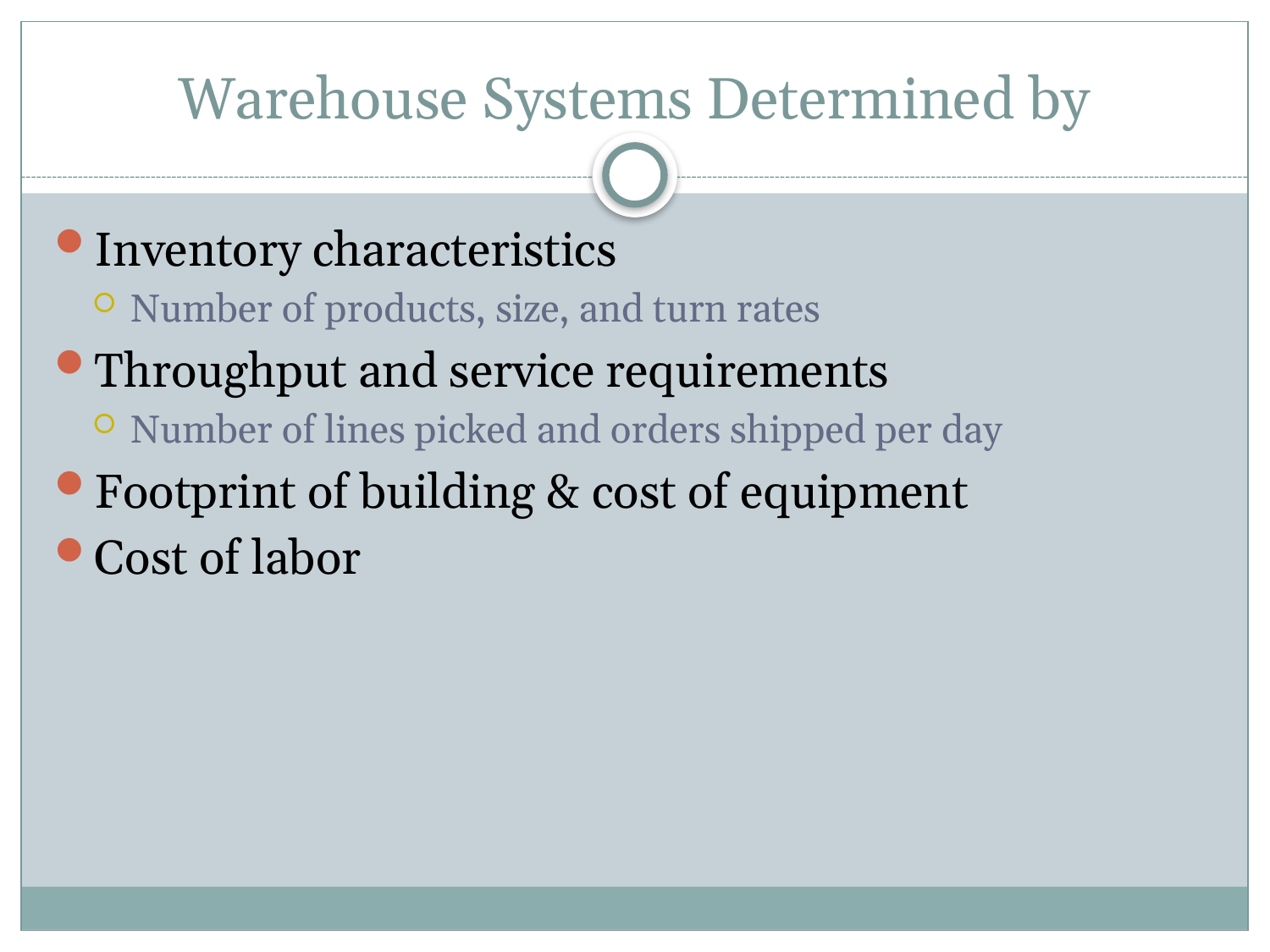

# Warehouse Systems Determined by
Inventory characteristics
Number of products, size, and turn rates
Throughput and service requirements
Number of lines picked and orders shipped per day
Footprint of building & cost of equipment
Cost of labor